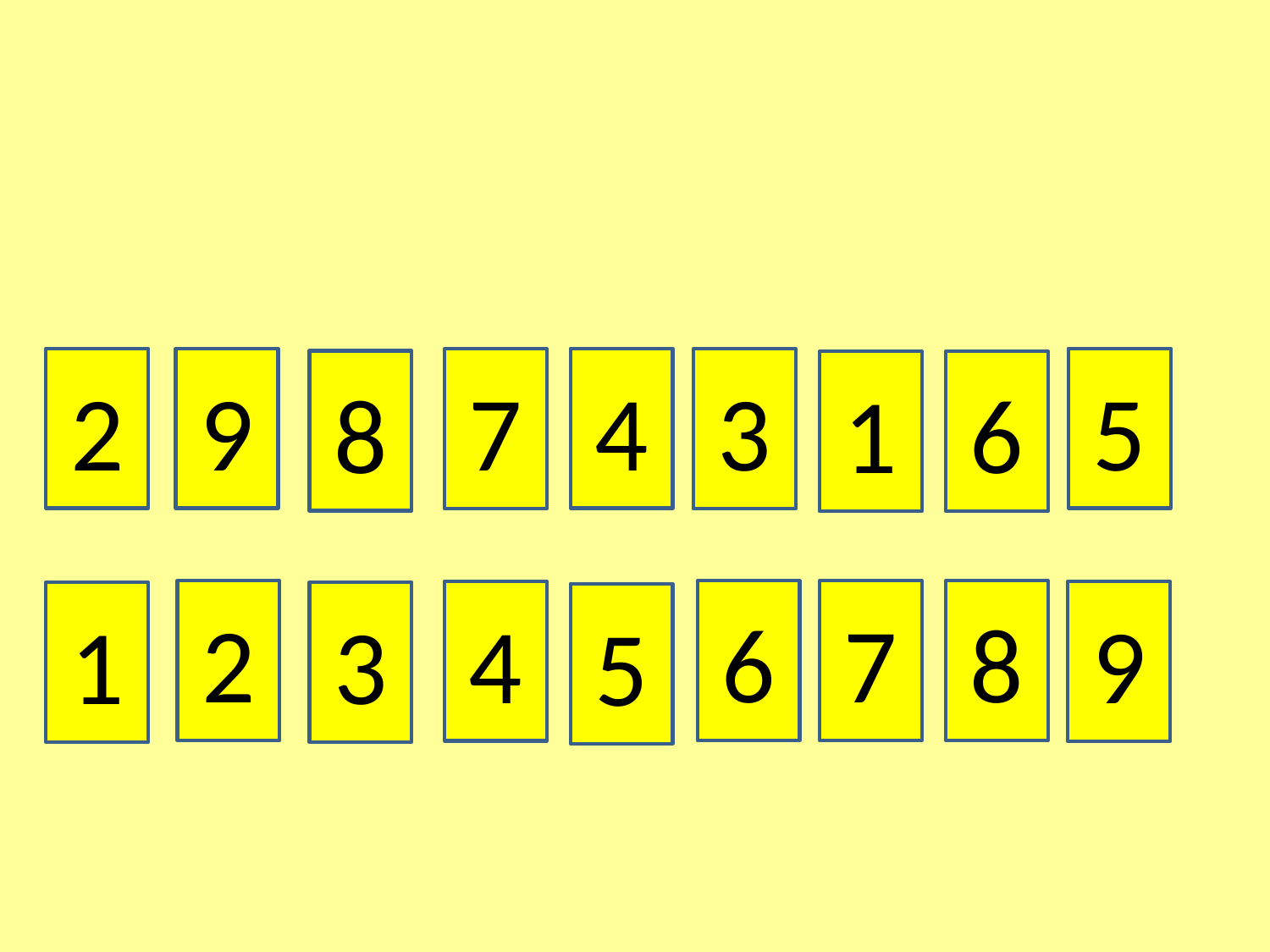

2
9
4
5
7
3
8
1
6
2
6
7
8
4
9
3
1
5